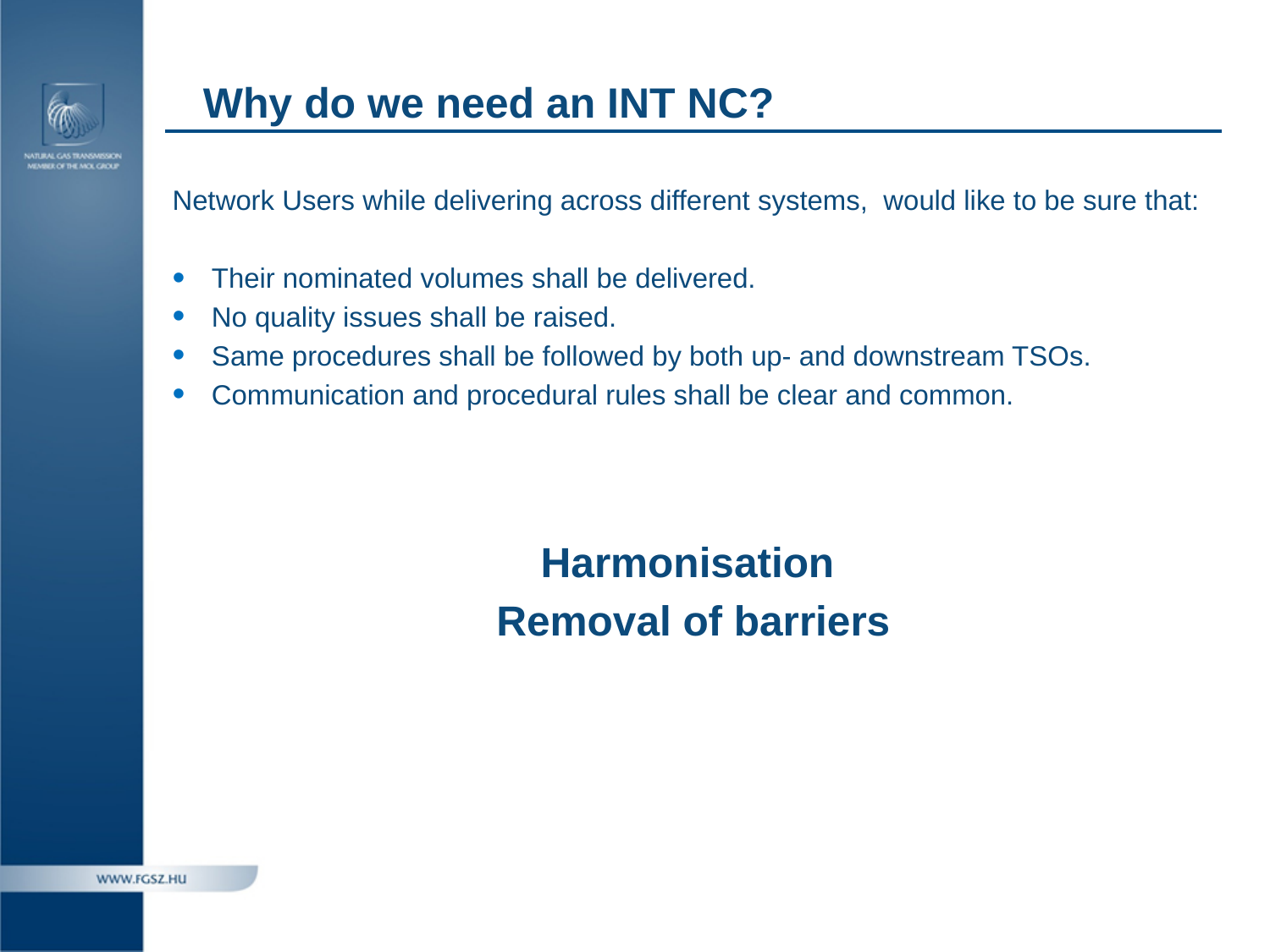

# Why do we need an INT NC?
Network Users while delivering across different systems,  would like to be sure that:

Their nominated volumes shall be delivered.
No quality issues shall be raised.
Same procedures shall be followed by both up- and downstream TSOs.
Communication and procedural rules shall be clear and common.

Harmonisation
Removal of barriers